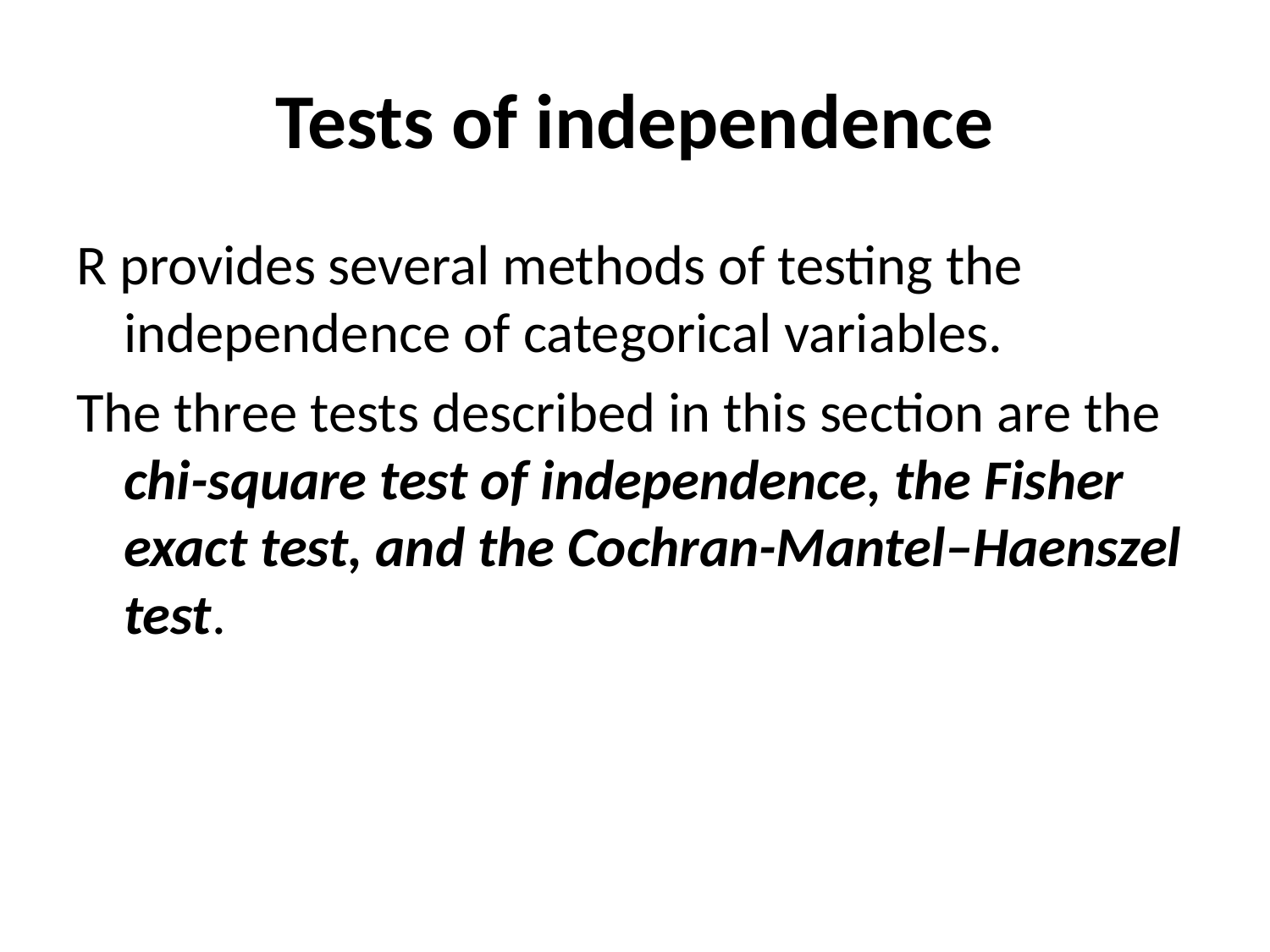

# Tests of independence
R provides several methods of testing the independence of categorical variables.
The three tests described in this section are the chi-square test of independence, the Fisher exact test, and the Cochran-Mantel–Haenszel test.